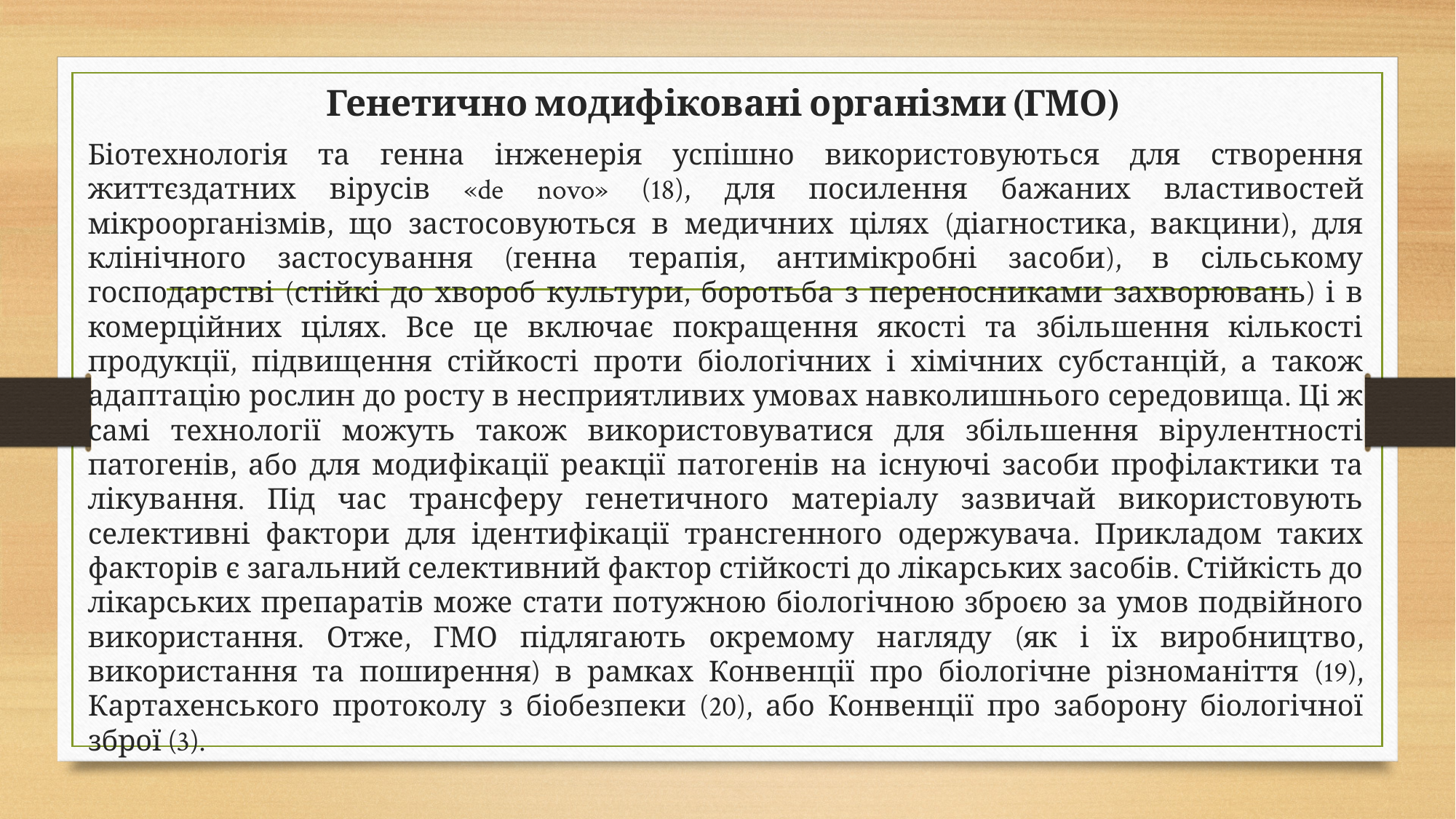

Генетично модифіковані організми (ГМО)
Біотехнологія та генна інженерія успішно використовуються для створення життєздатних вірусів «de novo» (18), для посилення бажаних властивостей мікроорганізмів, що застосовуються в медичних цілях (діагностика, вакцини), для клінічного застосування (генна терапія, антимікробні засоби), в сільському господарстві (стійкі до хвороб культури, боротьба з переносниками захворювань) і в комерційних цілях. Все це включає покращення якості та збільшення кількості продукції, підвищення стійкості проти біологічних і хімічних субстанцій, а також адаптацію рослин до росту в несприятливих умовах навколишнього середовища. Ці ж самі технології можуть також використовуватися для збільшення вірулентності патогенів, або для модифікації реакції патогенів на існуючі засоби профілактики та лікування. Під час трансферу генетичного матеріалу зазвичай використовують селективні фактори для ідентифікації трансгенного одержувача. Прикладом таких факторів є загальний селективний фактор стійкості до лікарських засобів. Стійкість до лікарських препаратів може стати потужною біологічною зброєю за умов подвійного використання. Отже, ГМО підлягають окремому нагляду (як і їх виробництво, використання та поширення) в рамках Конвенції про біологічне різноманіття (19), Картахенського протоколу з біобезпеки (20), або Конвенції про заборону біологічної зброї (3).